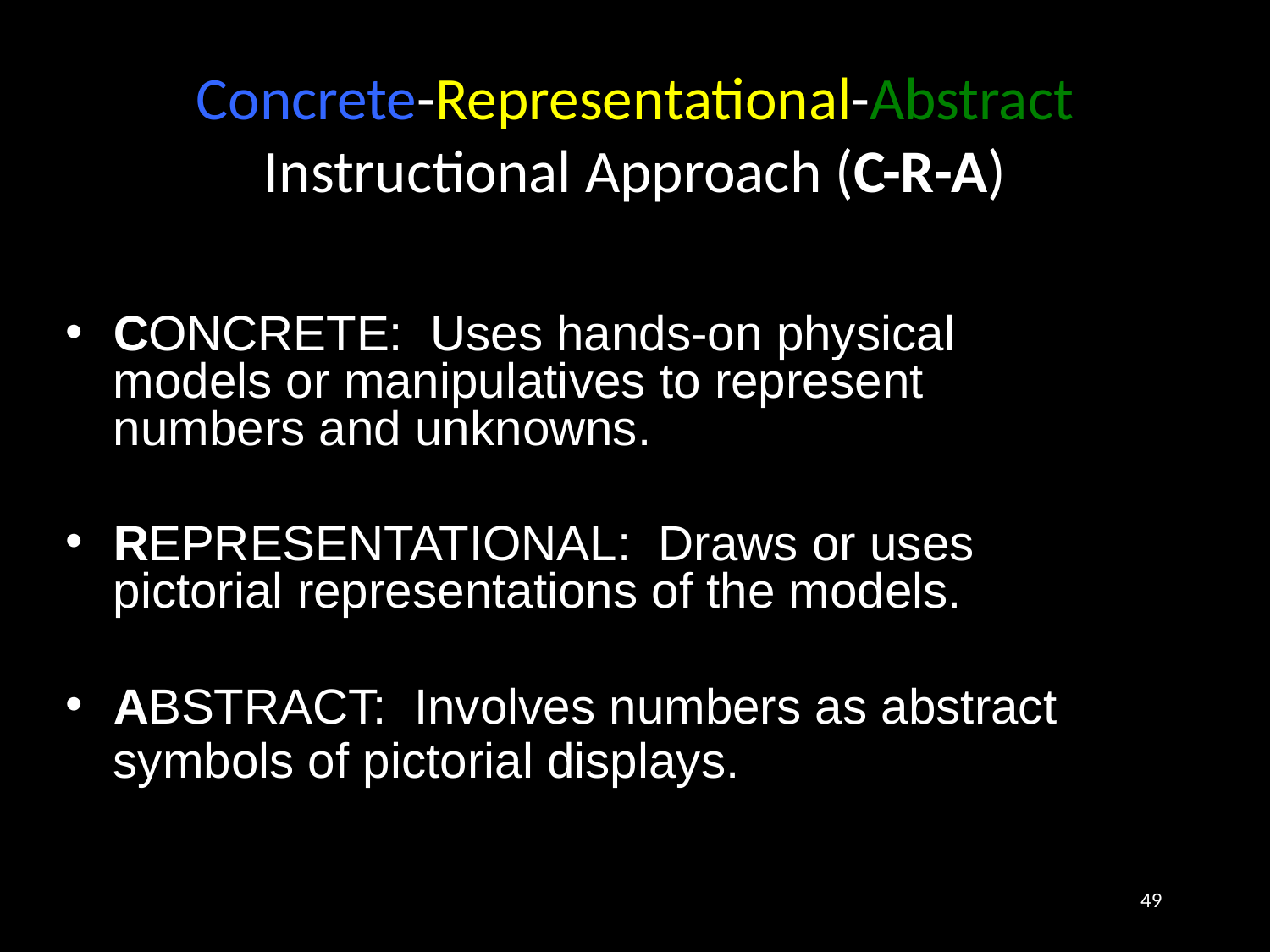

# Concrete-Representational-Abstract Instructional Approach (C-R-A)
CONCRETE:  Uses hands-on physical models or manipulatives to represent numbers and unknowns.

REPRESENTATIONAL:  Draws or uses pictorial representations of the models.

ABSTRACT:  Involves numbers as abstract symbols of pictorial displays.

49